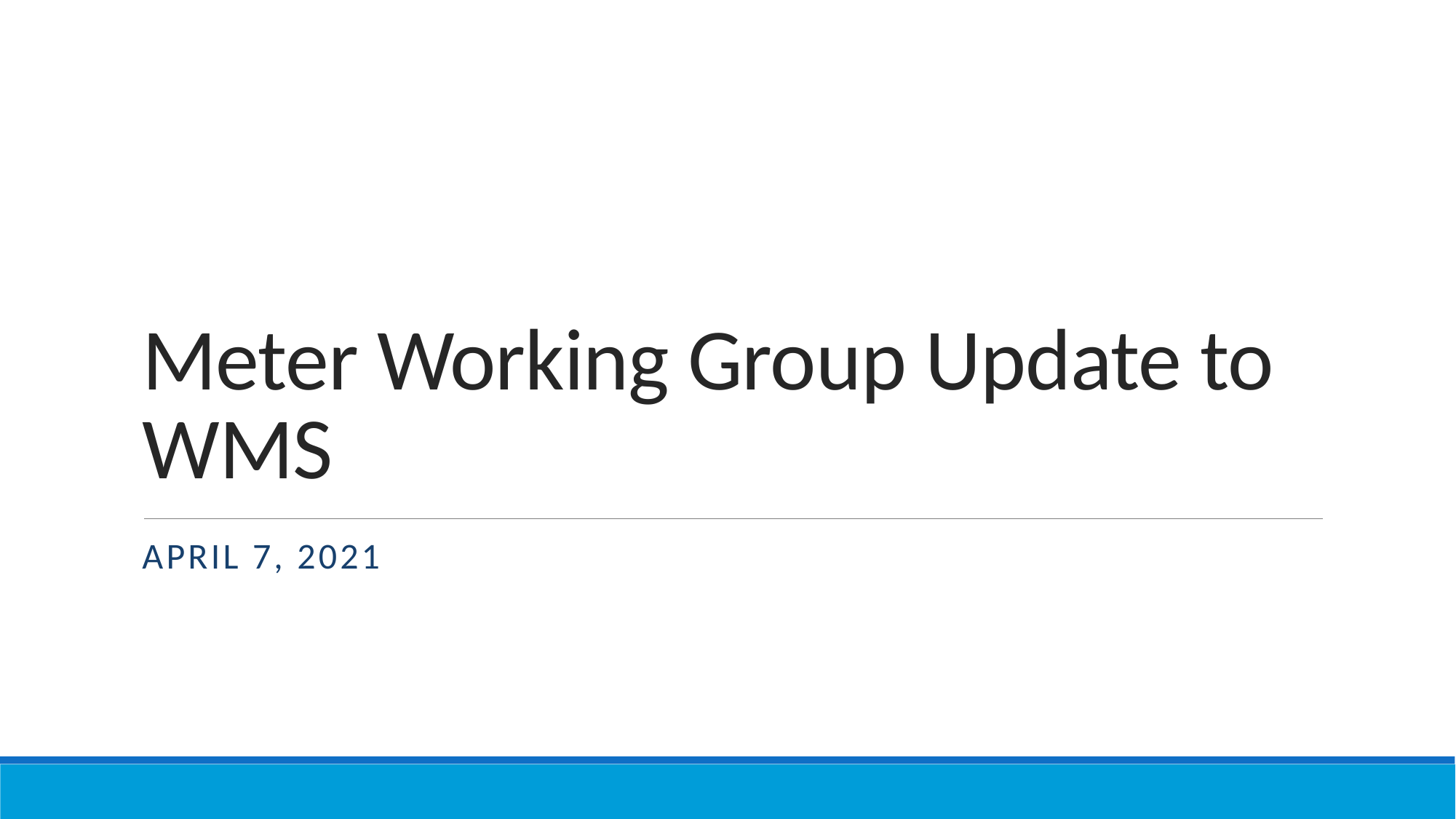

# Meter Working Group Update to WMS
April 7, 2021